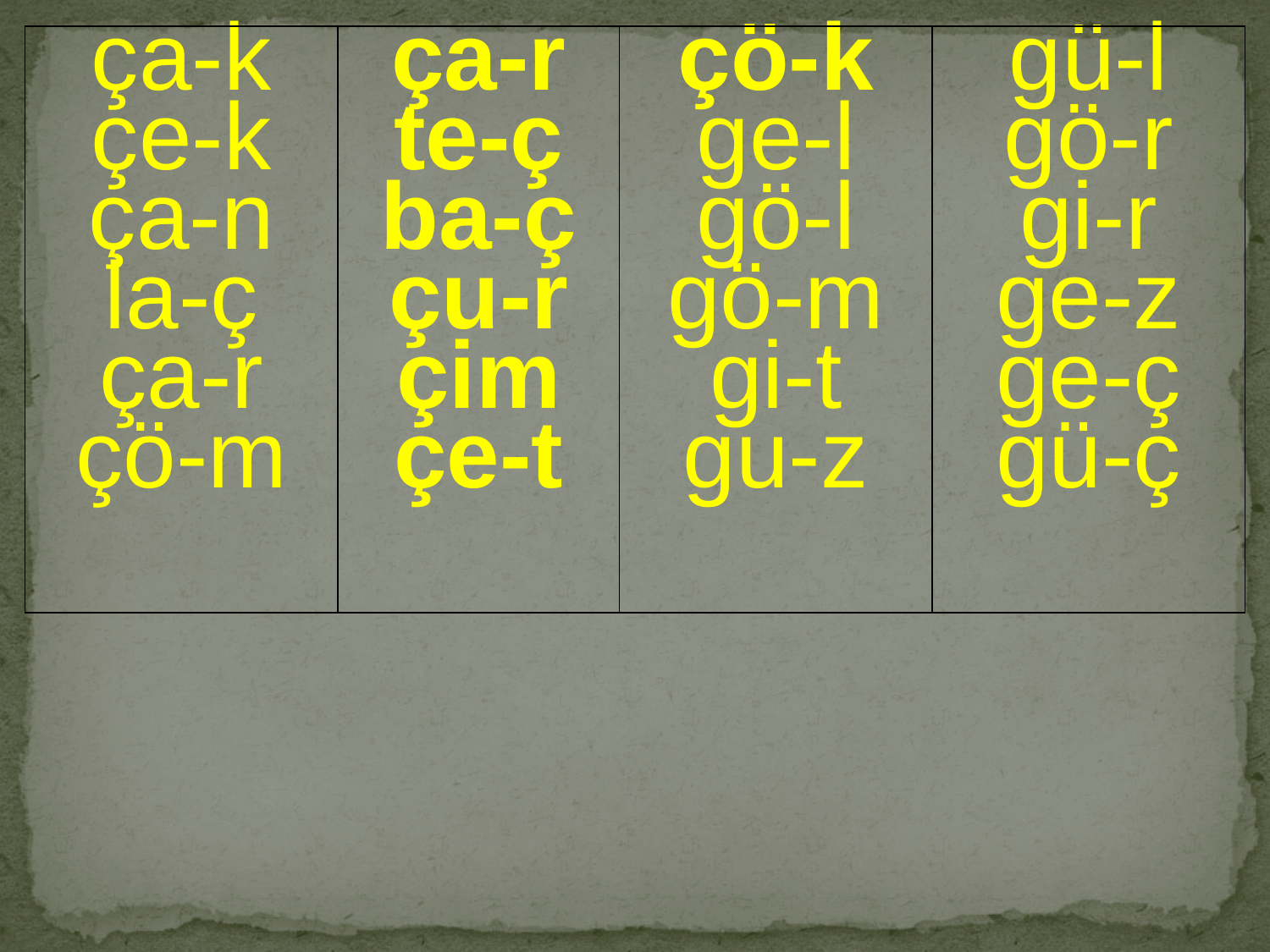

| ça-k çe-k ça-n la-ç ça-r çö-m | ça-r te-ç ba-ç çu-r çim çe-t | çö-k ge-l gö-l gö-m gi-t gu-z | gü-l gö-r gi-r ge-z ge-ç gü-ç |
| --- | --- | --- | --- |